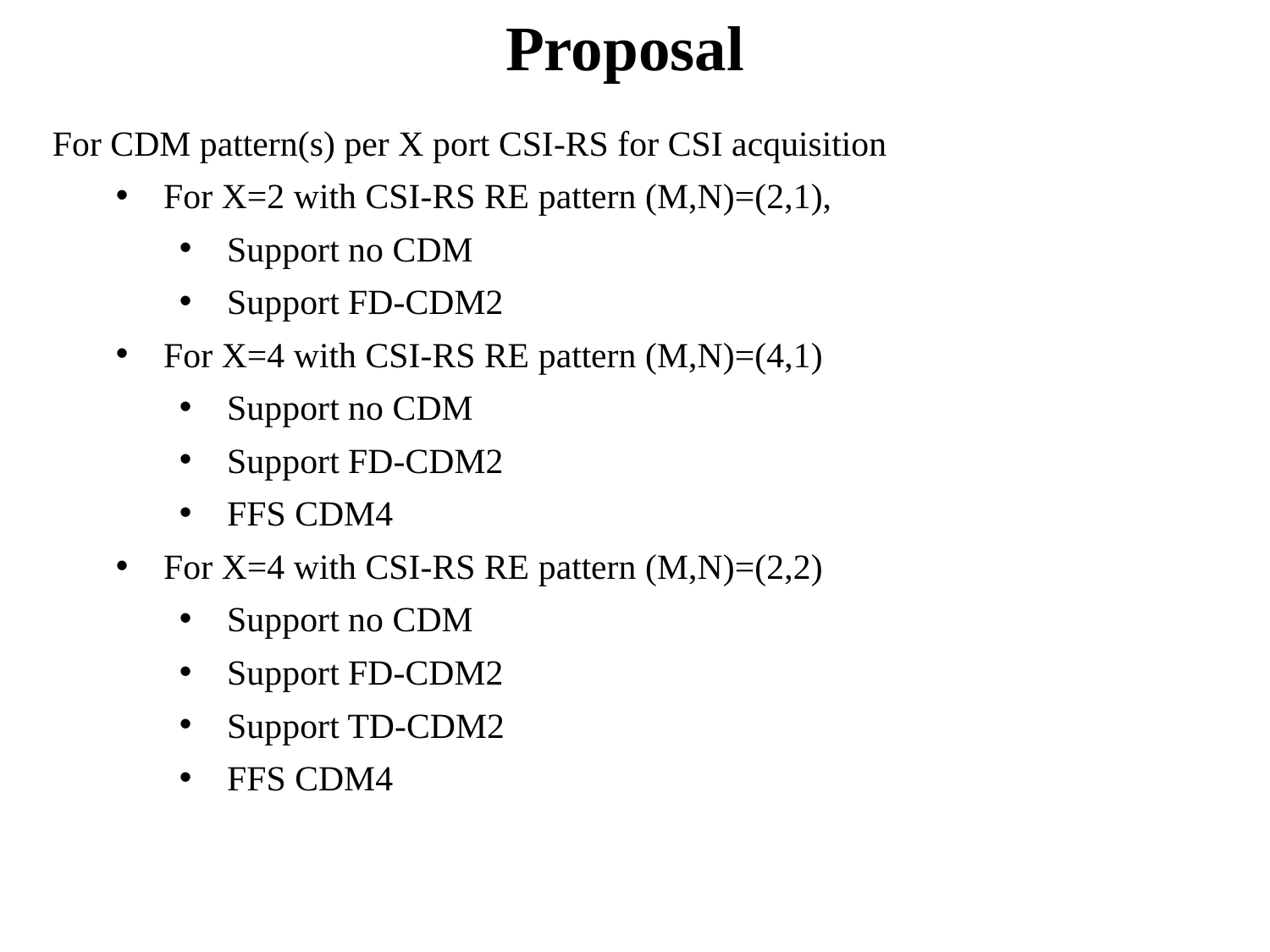

# Proposal
For CDM pattern(s) per X port CSI-RS for CSI acquisition
For X=2 with CSI-RS RE pattern (M,N)=(2,1),
Support no CDM
Support FD-CDM2
For X=4 with CSI-RS RE pattern (M,N)=(4,1)
Support no CDM
Support FD-CDM2
FFS CDM4
For X=4 with CSI-RS RE pattern (M,N)=(2,2)
Support no CDM
Support FD-CDM2
Support TD-CDM2
FFS CDM4